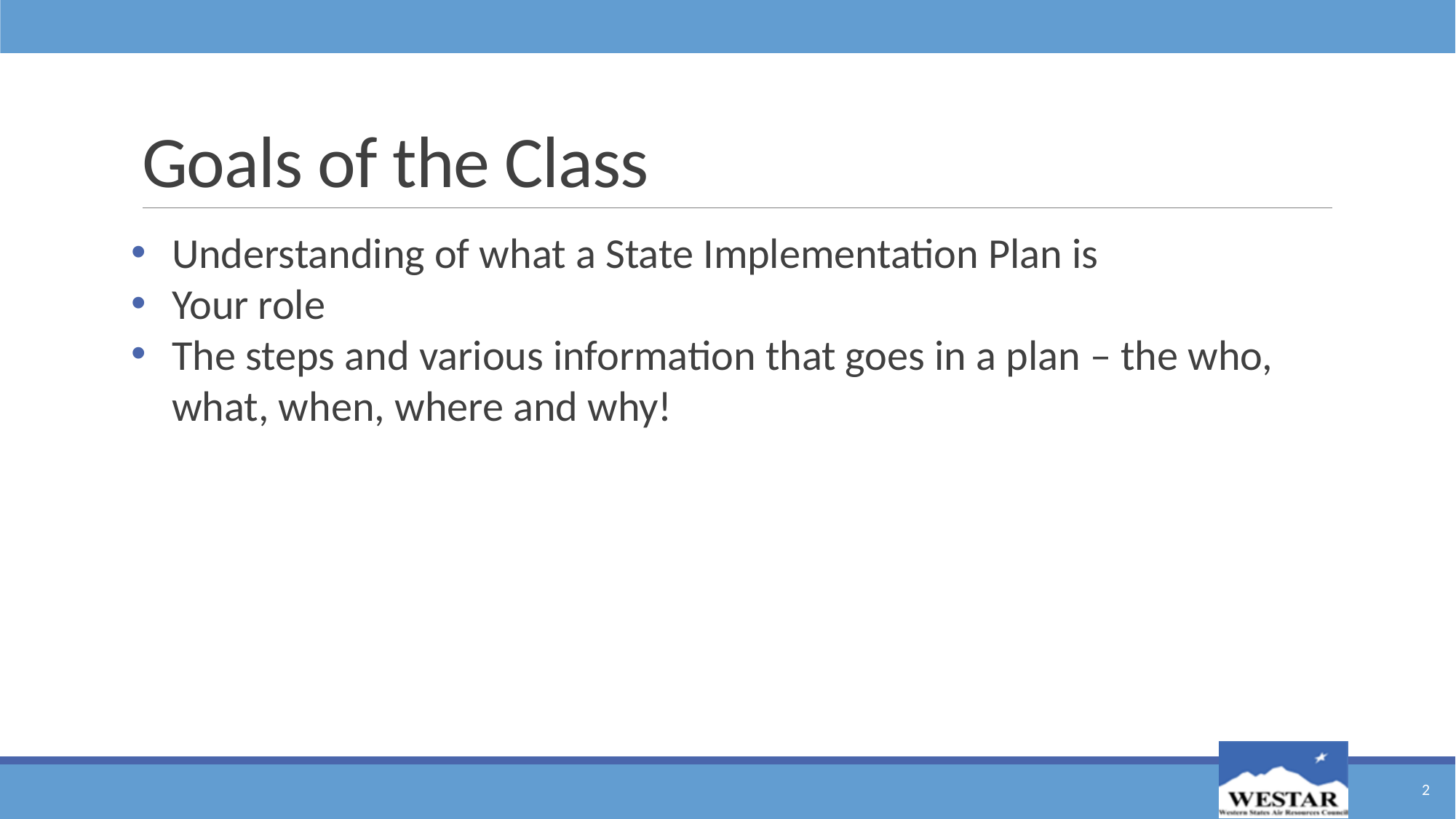

# Goals of the Class
Understanding of what a State Implementation Plan is
Your role
The steps and various information that goes in a plan – the who, what, when, where and why!

2